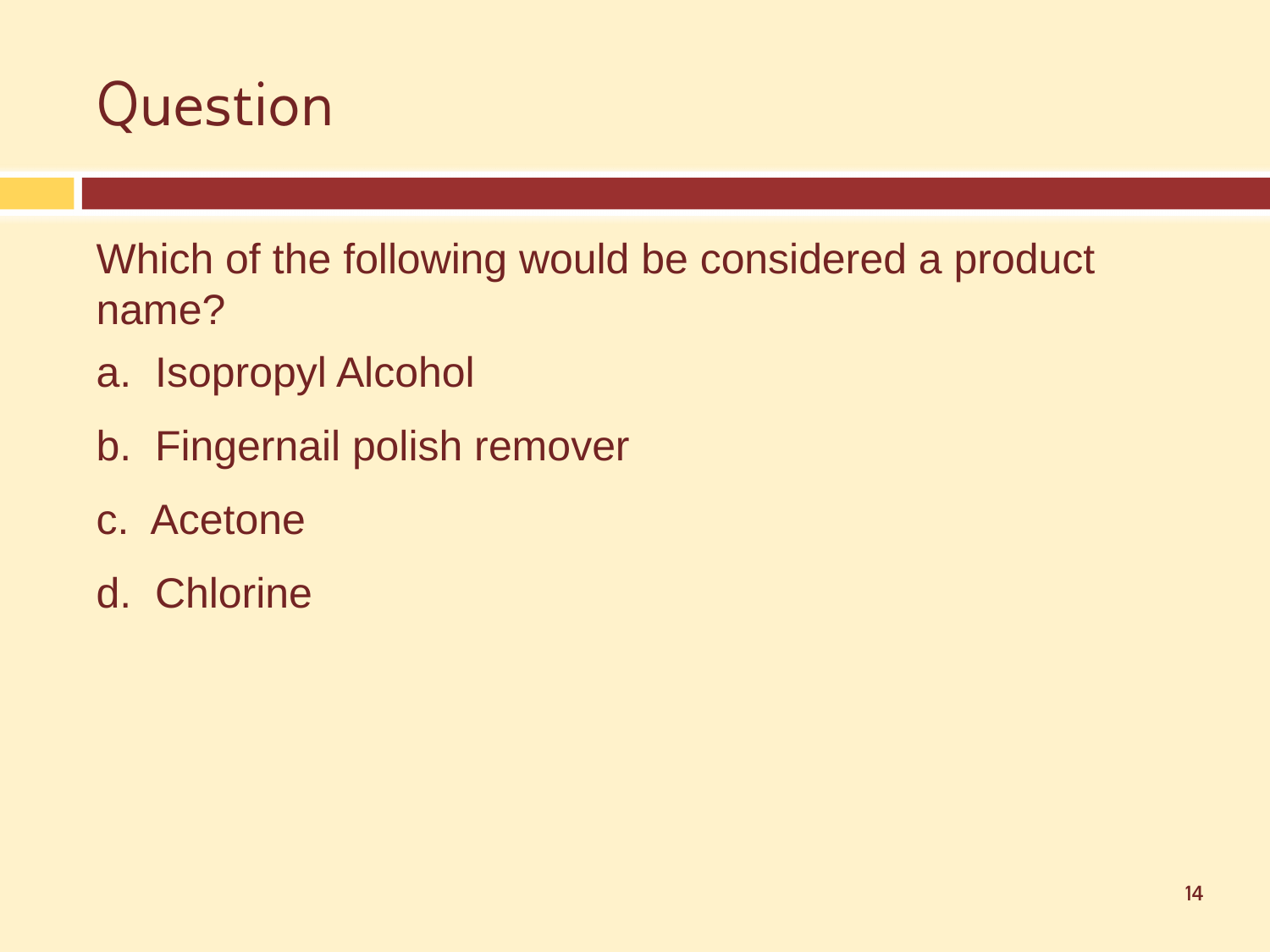

# Question
Which of the following would be considered a product name?
a.  Isopropyl Alcohol
b.  Fingernail polish remover
c.  Acetone
d.  Chlorine